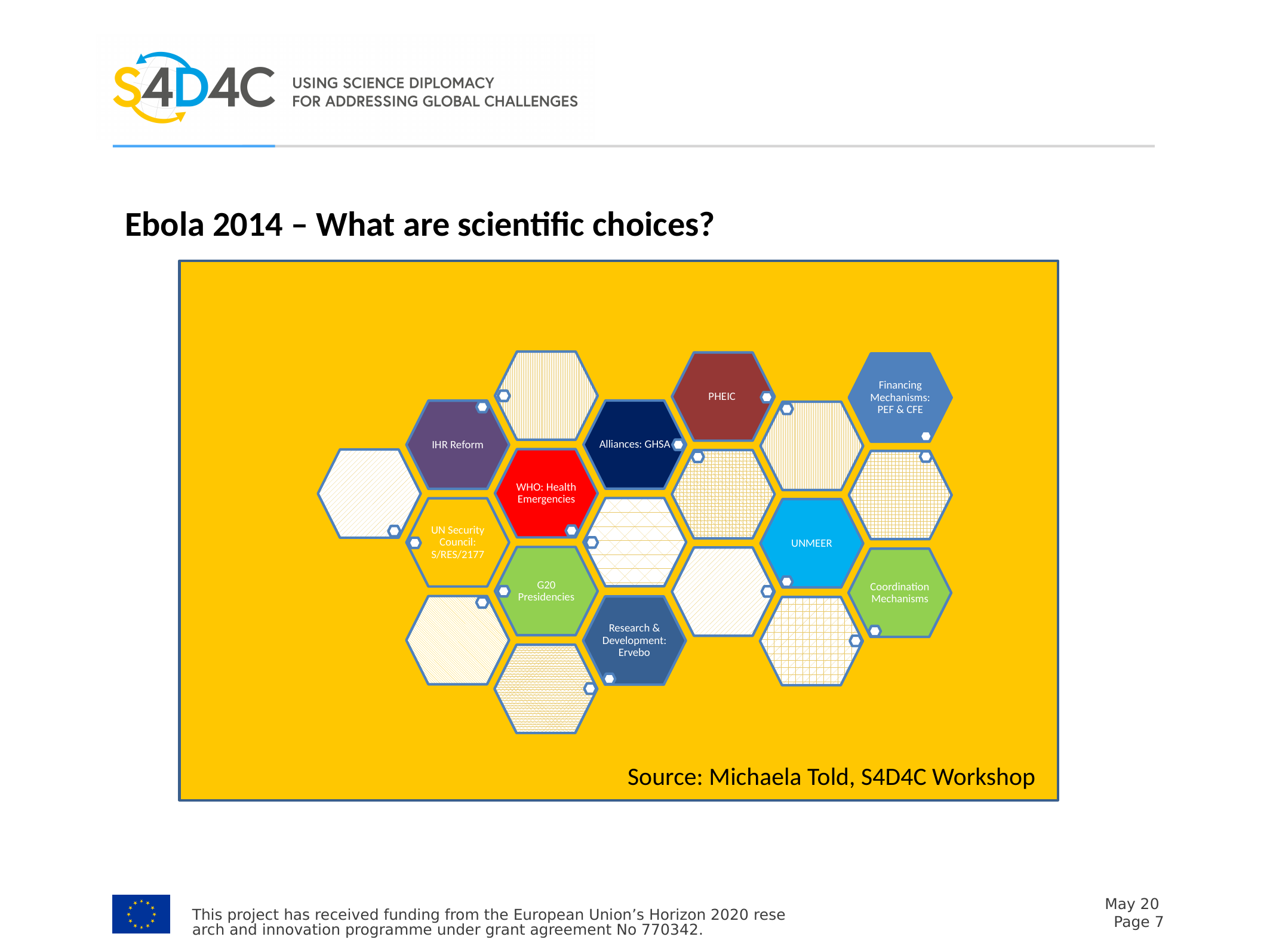

Ebola 2014 – What are scientific choices?

UN Security Council: S/RES/2177
WHO: Health Emergencies
IHR Reform
Alliances: GHSA
PHEIC
UNMEER
G20 Presidencies
Coordination Mechanisms
Financing Mechanisms: PEF & CFE
Research & Development: Ervebo
Source: Michaela Told, S4D4C Workshop
This project has received funding from the European Union’s Horizon 2020 research and innovation programme under grant agreement No 770342.